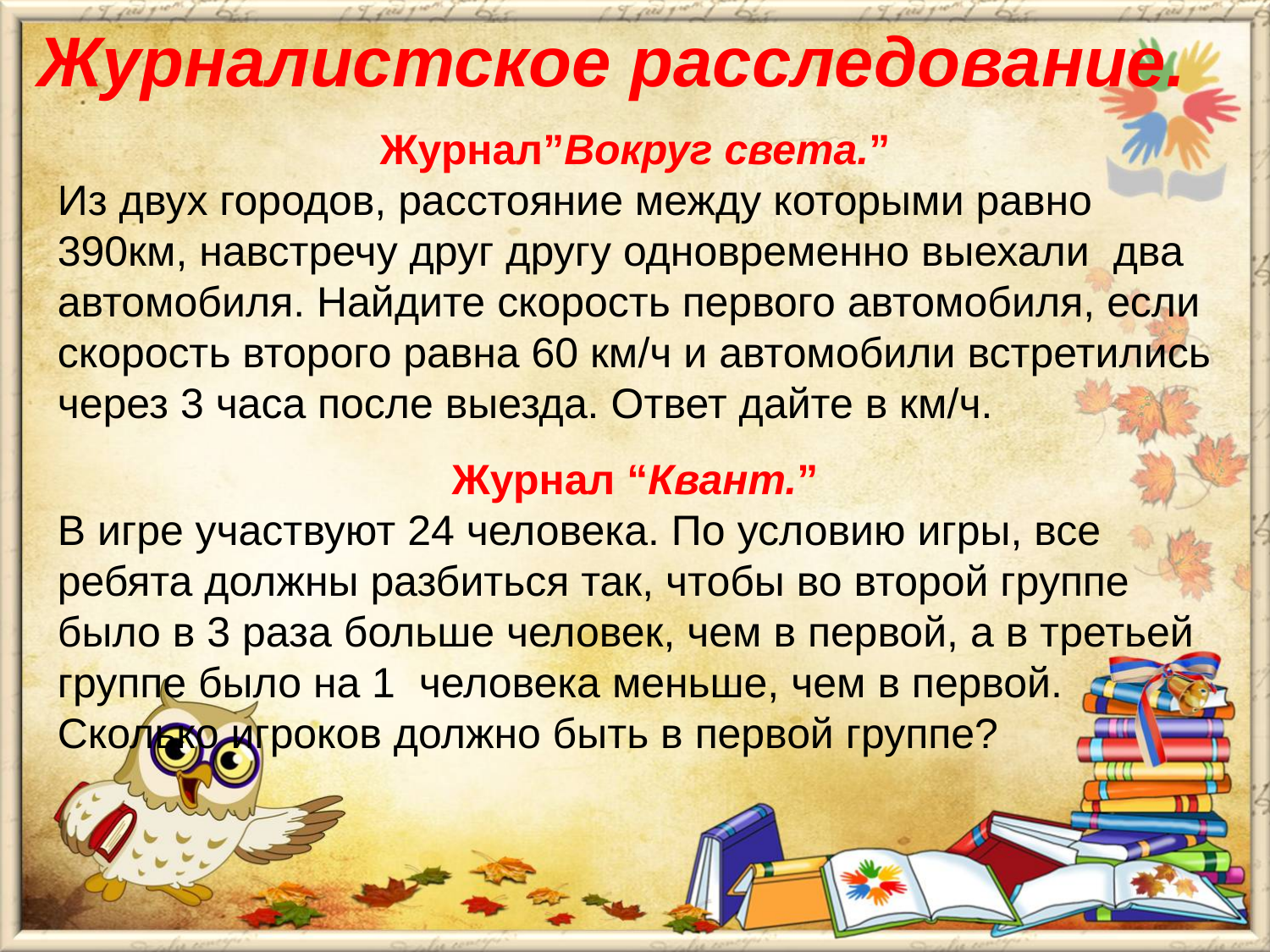

# Журналистское расследование.
Журнал”Вокруг света.”
Из двух городов, расстояние между которыми равно 390км, навстречу друг другу одновременно выехали  два автомобиля. Найдите скорость первого автомобиля, если скорость второго равна 60 км/ч и автомобили встретились через 3 часа после выезда. Ответ дайте в км/ч.

Журнал “Квант.”
В игре участвуют 24 человека. По условию игры, все ребята должны разбиться так, чтобы во второй группе было в 3 раза больше человек, чем в первой, а в третьей группе было на 1  человека меньше, чем в первой. Сколько игроков должно быть в первой группе?